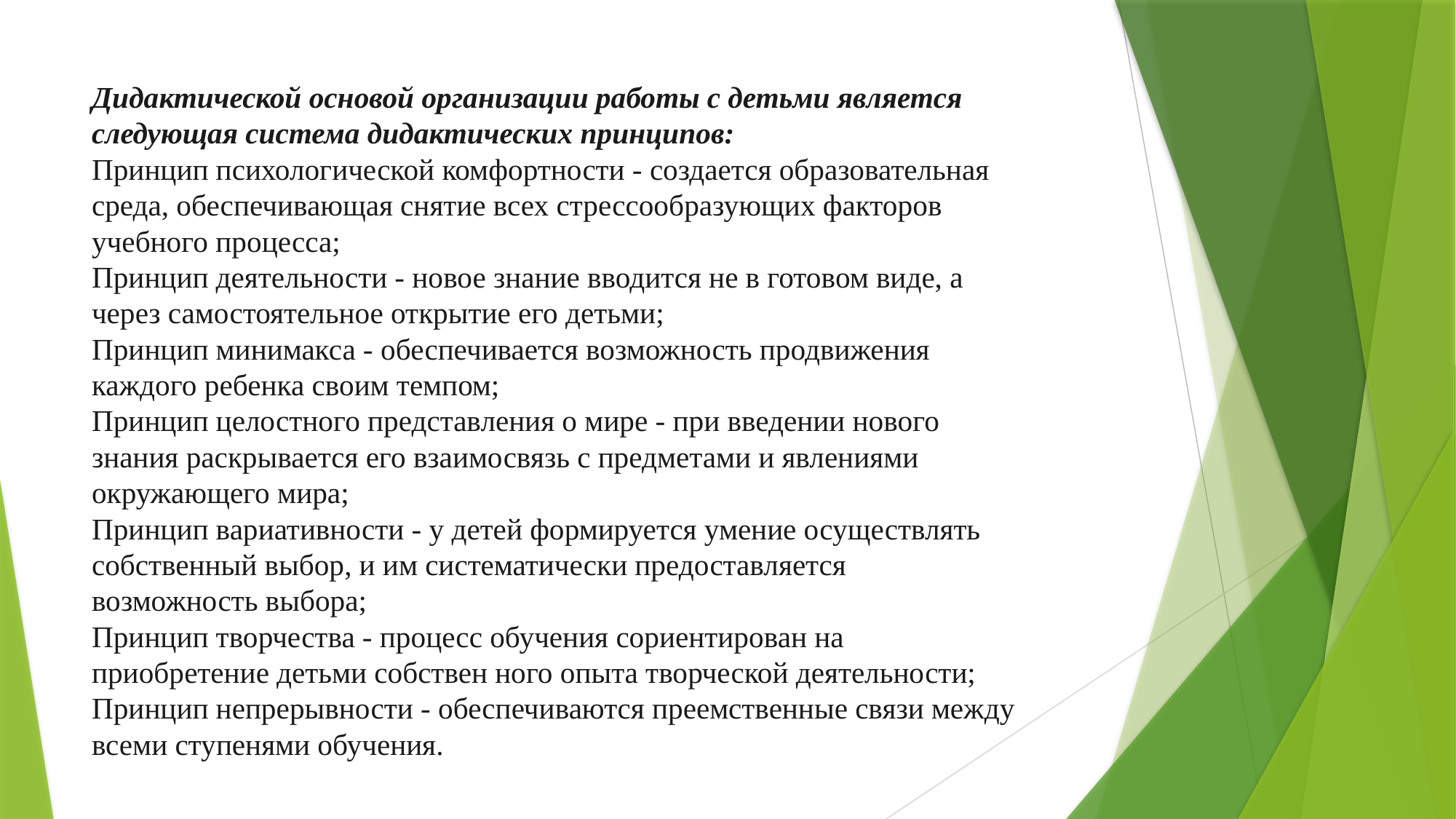

# Дидактической основой организации работы с детьми является следующая система дидактических принципов: Принцип психологической комфортности - создается образовательная среда, обеспечивающая снятие всех стрессообразующих факторов учебного процесса; Принцип деятельности - новое знание вводится не в готовом виде, а через самостоятельное открытие его детьми; Принцип минимакса - обеспечивается возможность продвижения каждого ребенка своим темпом; Принцип целостного представления о мире - при введении нового знания раскрывается его взаимосвязь с предметами и явлениями окружающего мира; Принцип вариативности - у детей формируется умение осуществлять собственный выбор, и им систематически предоставляется возможность выбора; Принцип творчества - процесс обучения сориентирован на приобретение детьми собствен ного опыта творческой деятельности; Принцип непрерывности - обеспечиваются преемственные связи между всеми ступенями обучения.